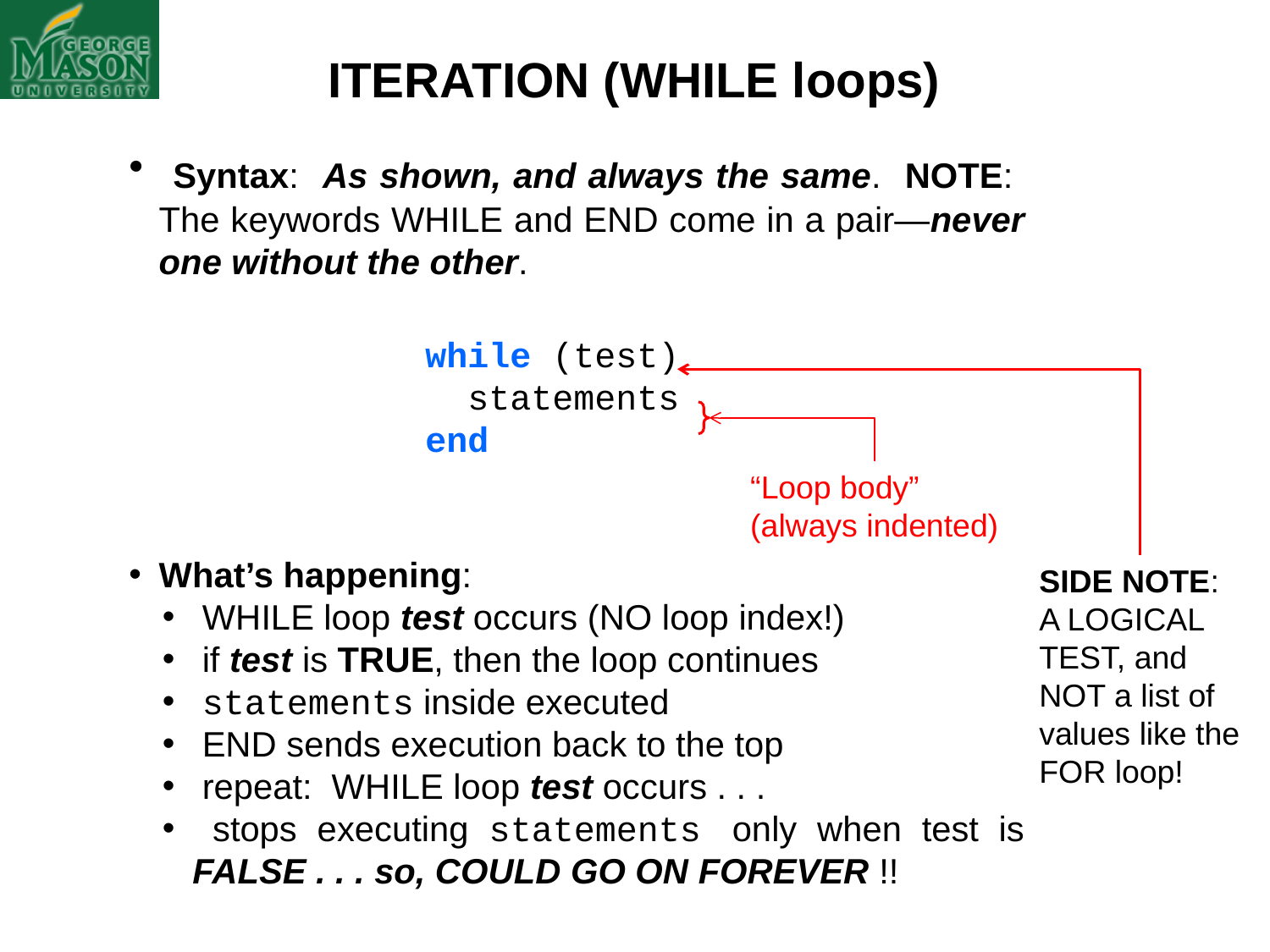

ITERATION (WHILE loops)
 Syntax:  As shown, and always the same.  NOTE:  The keywords WHILE and END come in a pair—never one without the other.

		  while (test)
	          statements
		  end

What’s happening:
 WHILE loop test occurs (NO loop index!)
 if test is TRUE, then the loop continues
 statements inside executed
 END sends execution back to the top
 repeat:  WHILE loop test occurs . . .
 stops executing statements only when test is FALSE . . . so, COULD GO ON FOREVER !!

“Loop body”
(always indented)
SIDE NOTE:
A LOGICAL TEST, and NOT a list of values like the FOR loop!